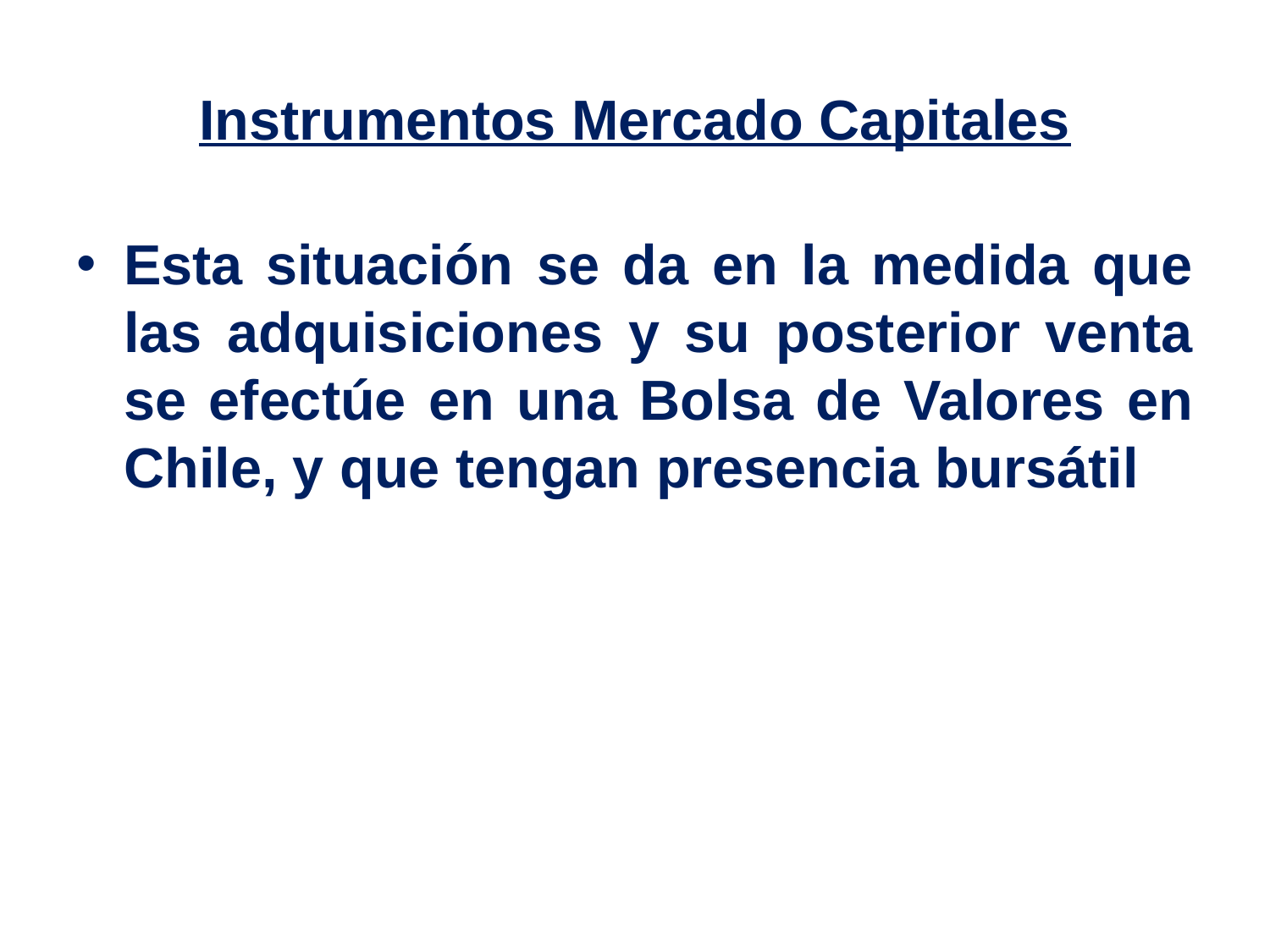

# Instrumentos Mercado Capitales
Esta situación se da en la medida que las adquisiciones y su posterior venta se efectúe en una Bolsa de Valores en Chile, y que tengan presencia bursátil